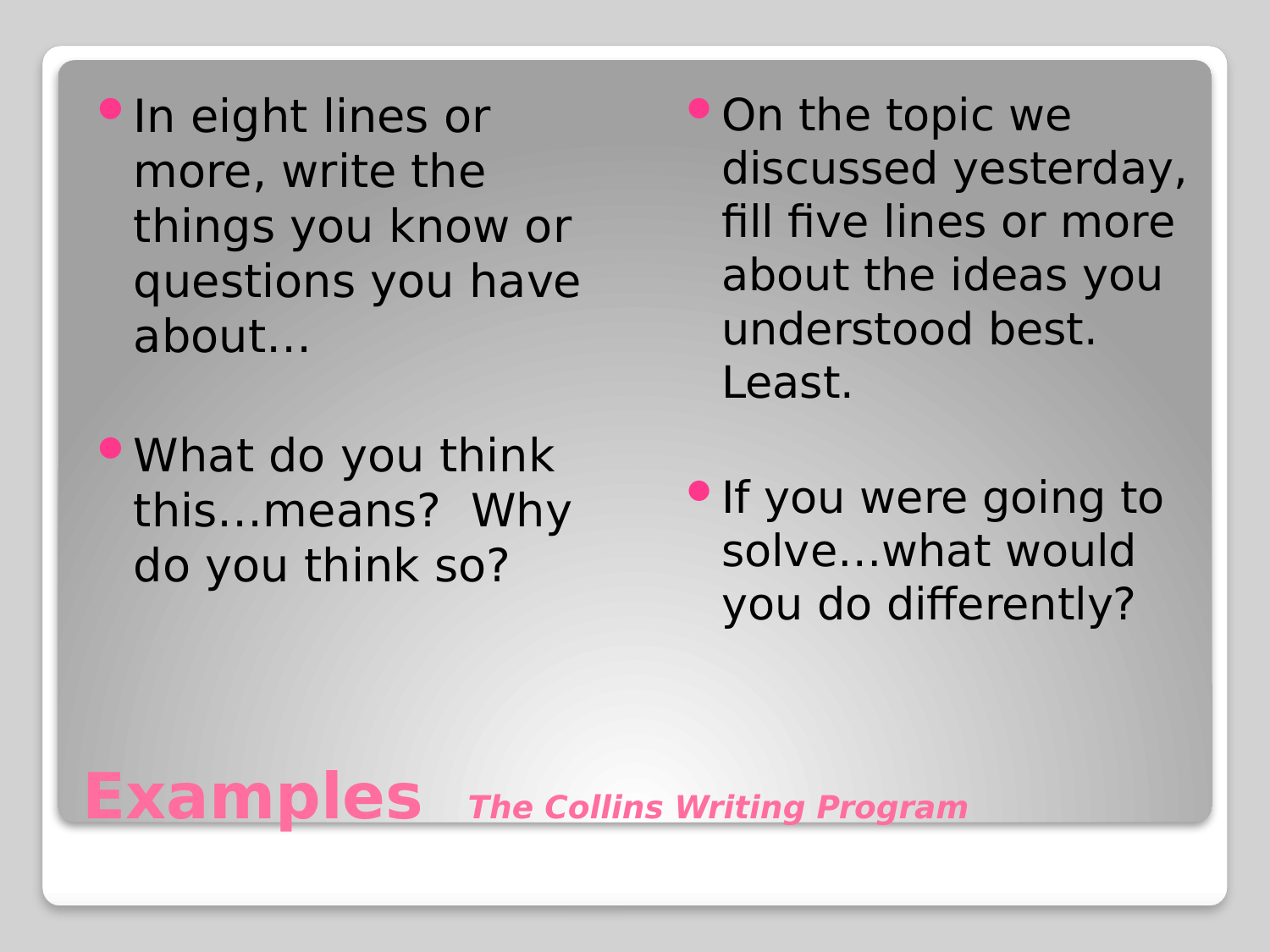

In eight lines or more, write the things you know or questions you have about…

What do you think this…means?  Why do you think so?
On the topic we discussed yesterday, fill five lines or more about the ideas you understood best.  Least.

If you were going to solve…what would you do differently?
# Examples  The Collins Writing Program